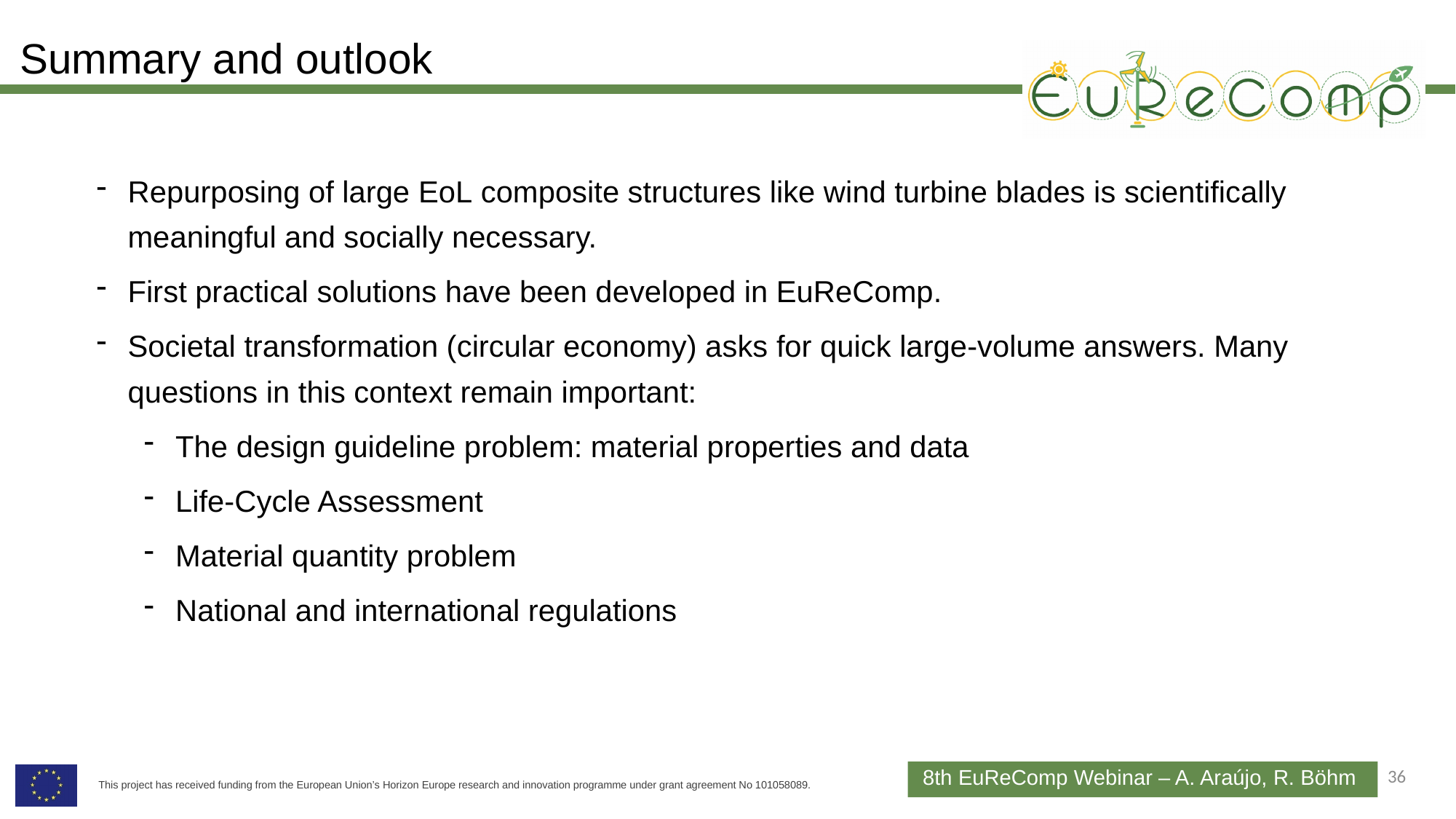

# Summary and outlook
Repurposing of large EoL composite structures like wind turbine blades is scientifically meaningful and socially necessary.
First practical solutions have been developed in EuReComp.
Societal transformation (circular economy) asks for quick large-volume answers. Many questions in this context remain important:
The design guideline problem: material properties and data
Life-Cycle Assessment
Material quantity problem
National and international regulations

36
8th EuReComp Webinar – A. Araújo, R. Böhm